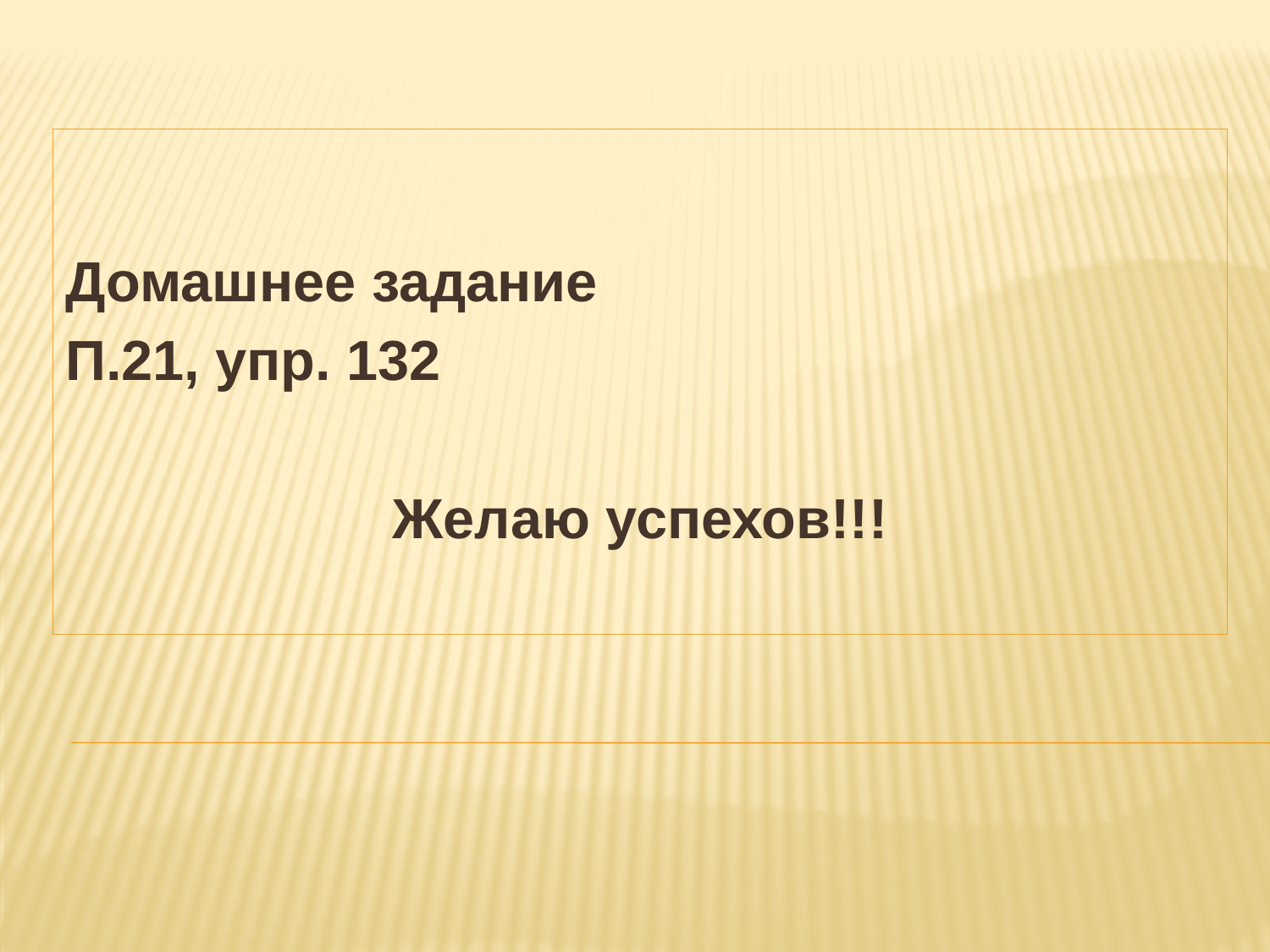

Домашнее задание
П.21, упр. 132

Желаю успехов!!!